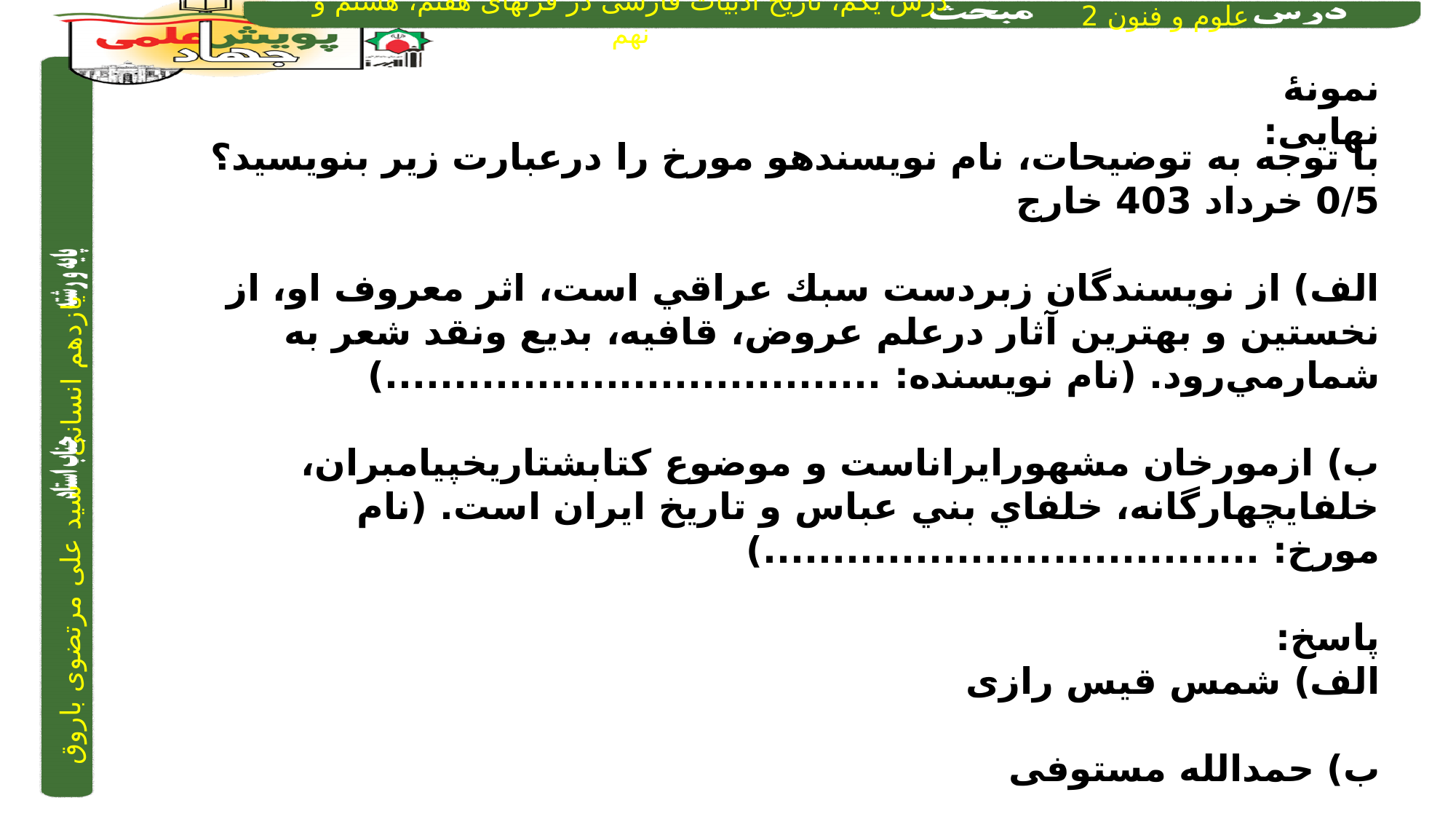

نمونۀ نهایی:
با توجه به توضيحات، نام نويسندهو مورخ را درعبارت زير بنويسيد؟ 0/5	 خرداد 403 خارج

الف) از نويسندگان زبردست سبك عراقي است، اثر معروف او، از نخستين و بهترين آثار درعلم عروض، قافيه، بديع ونقد شعر به شمارمي‌رود. (نام نويسنده: ....................................)

ب) ازمورخان مشهورايراناست و موضوع كتابشتاريخپيامبران، خلفايچهارگانه، خلفاي بني عباس و تاريخ ايران است. (نام مورخ: ....................................)

پاسخ:
الف) شمس قیس رازی

ب) حمدالله مستوفی